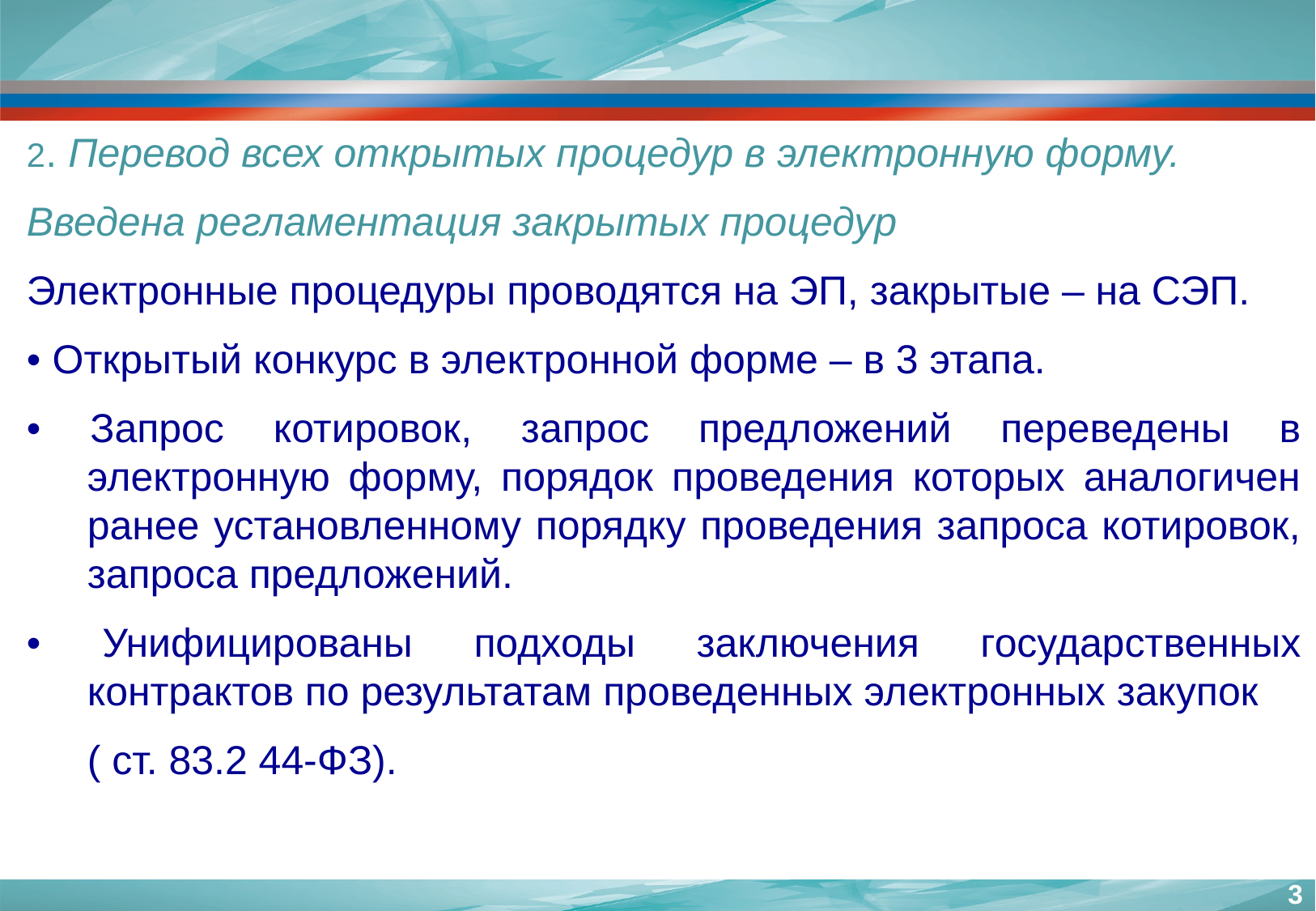

2. Перевод всех открытых процедур в электронную форму.
Введена регламентация закрытых процедур
Электронные процедуры проводятся на ЭП, закрытые – на СЭП.
• Открытый конкурс в электронной форме – в 3 этапа.
• Запрос котировок, запрос предложений переведены в электронную форму, порядок проведения которых аналогичен ранее установленному порядку проведения запроса котировок, запроса предложений.
• Унифицированы подходы заключения государственных контрактов по результатам проведенных электронных закупок
	( ст. 83.2 44-ФЗ).

3